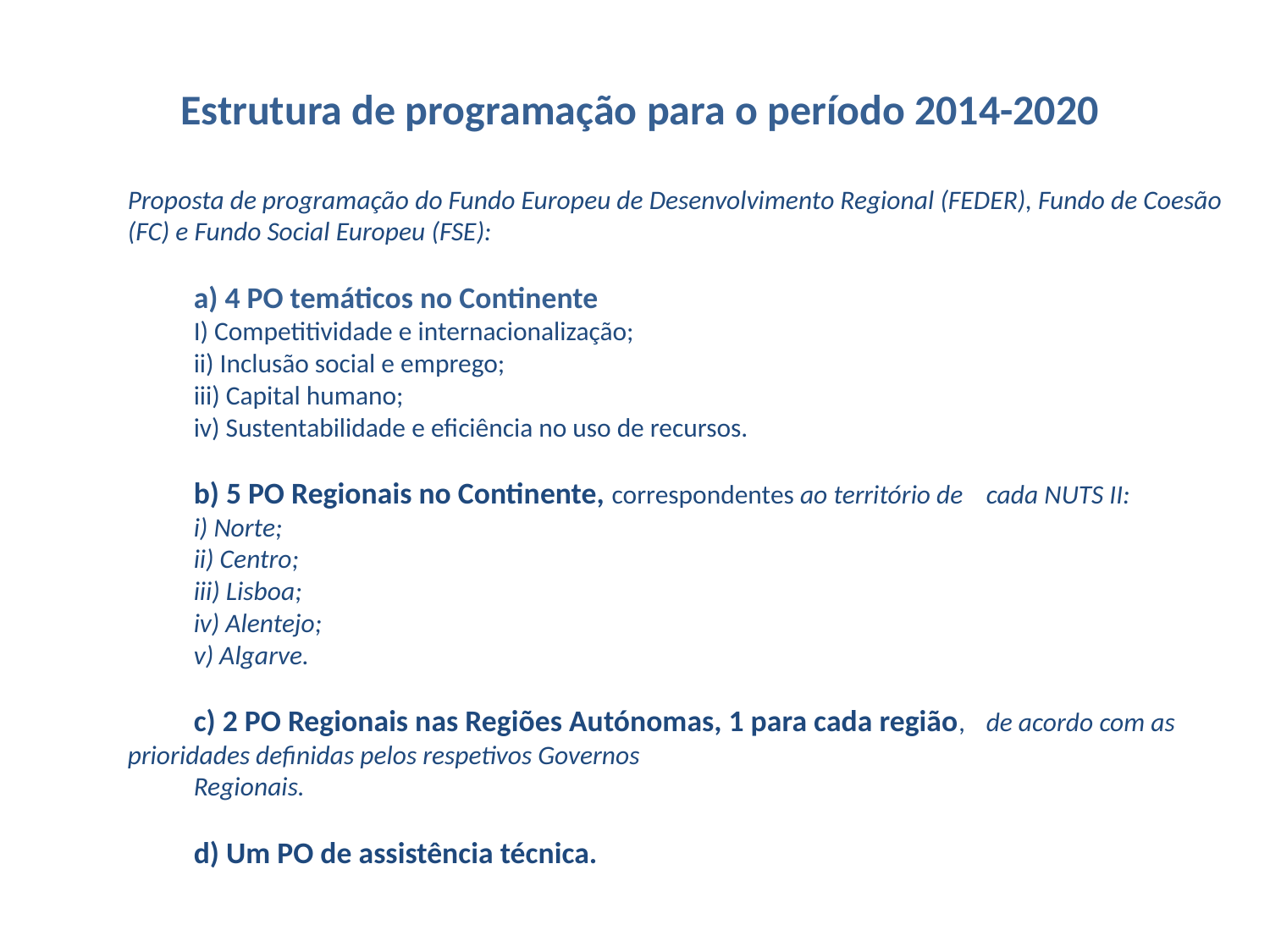

Estrutura de programação para o período 2014-2020
Proposta de programação do Fundo Europeu de Desenvolvimento Regional (FEDER), Fundo de Coesão (FC) e Fundo Social Europeu (FSE):

		a) 4 PO temáticos no Continente
		I) Competitividade e internacionalização;
		ii) Inclusão social e emprego;
		iii) Capital humano;
		iv) Sustentabilidade e eficiência no uso de recursos.

		b) 5 PO Regionais no Continente, correspondentes ao território de 		cada NUTS II:
		i) Norte;
		ii) Centro;
		iii) Lisboa;
		iv) Alentejo;
		v) Algarve.

		c) 2 PO Regionais nas Regiões Autónomas, 1 para cada região, 		de acordo com as prioridades definidas pelos respetivos Governos
		Regionais.

		d) Um PO de assistência técnica.